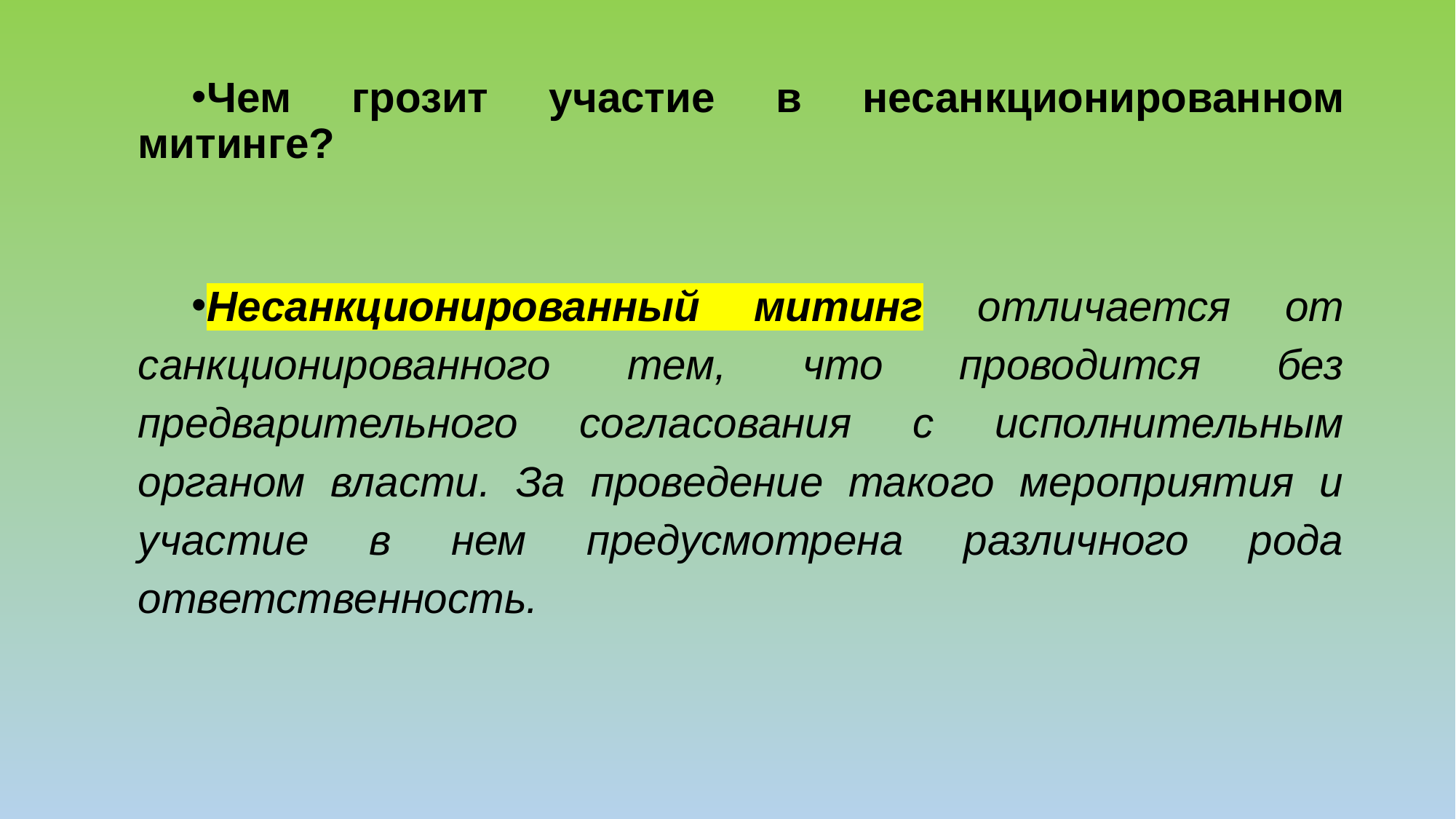

Чем грозит участие в несанкционированном митинге?

Несанкционированный митинг отличается от санкционированного тем, что проводится без предварительного согласования с исполнительным органом власти. За проведение такого мероприятия и участие в нем предусмотрена различного рода ответственность.